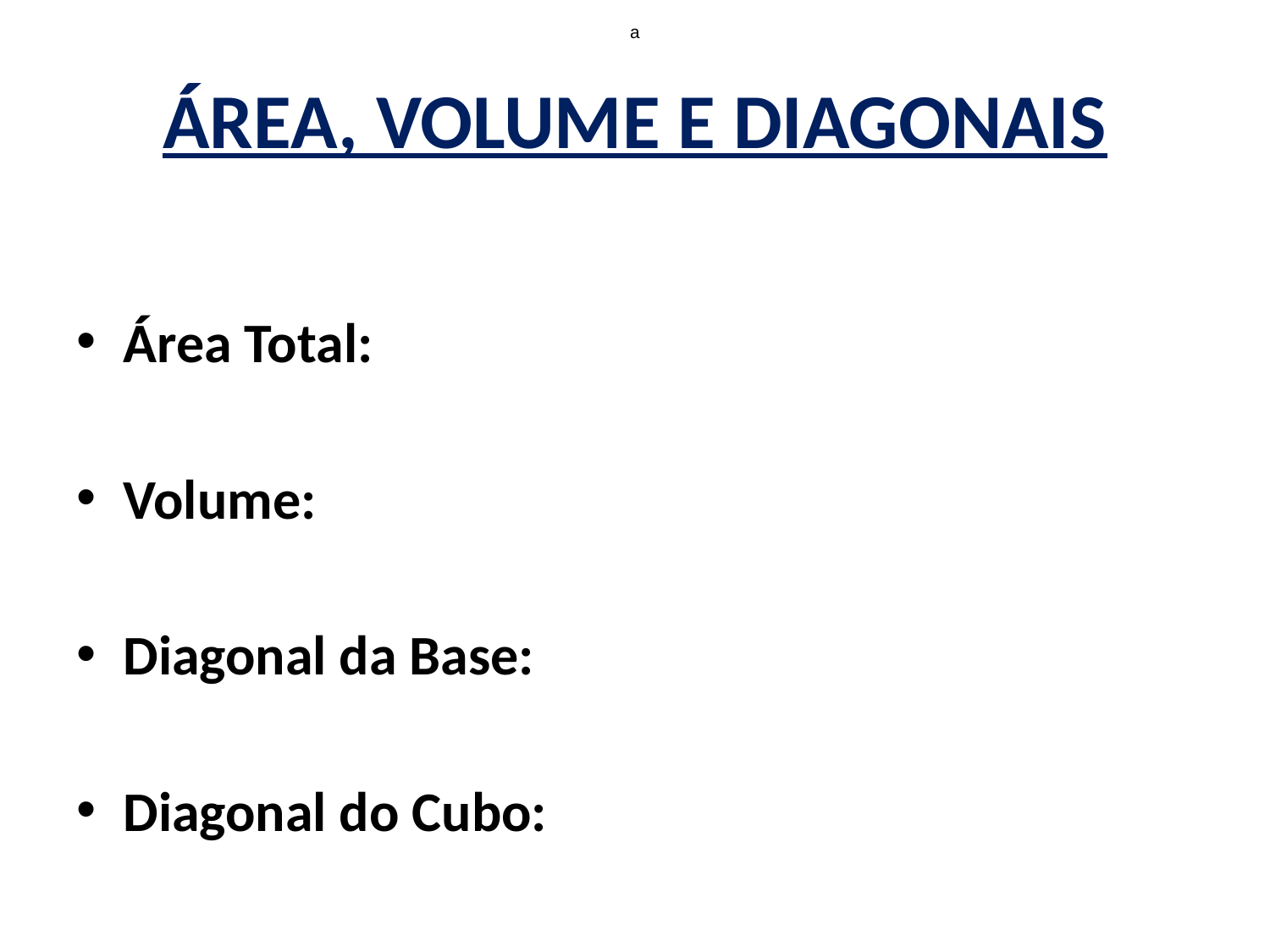

a
# ÁREA, VOLUME E DIAGONAIS

Área Total:

Volume:

Diagonal da Base:

Diagonal do Cubo: